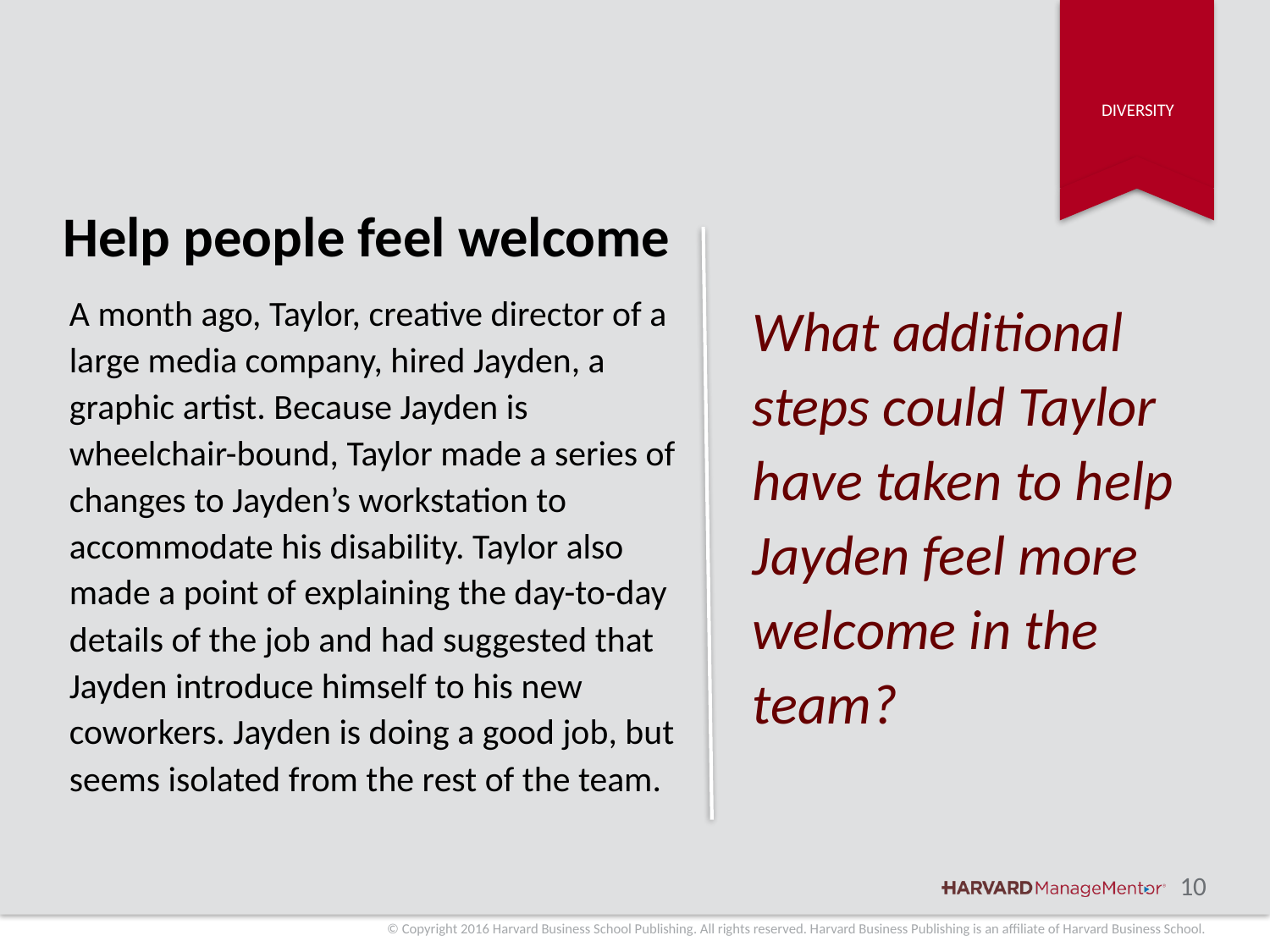

# Help people feel welcome
A month ago, Taylor, creative director of a large media company, hired Jayden, a graphic artist. Because Jayden is wheelchair-bound, Taylor made a series of changes to Jayden’s workstation to accommodate his disability. Taylor also made a point of explaining the day-to-day details of the job and had suggested that Jayden introduce himself to his new coworkers. Jayden is doing a good job, but seems isolated from the rest of the team.
What additional steps could Taylor have taken to help Jayden feel more welcome in the team?